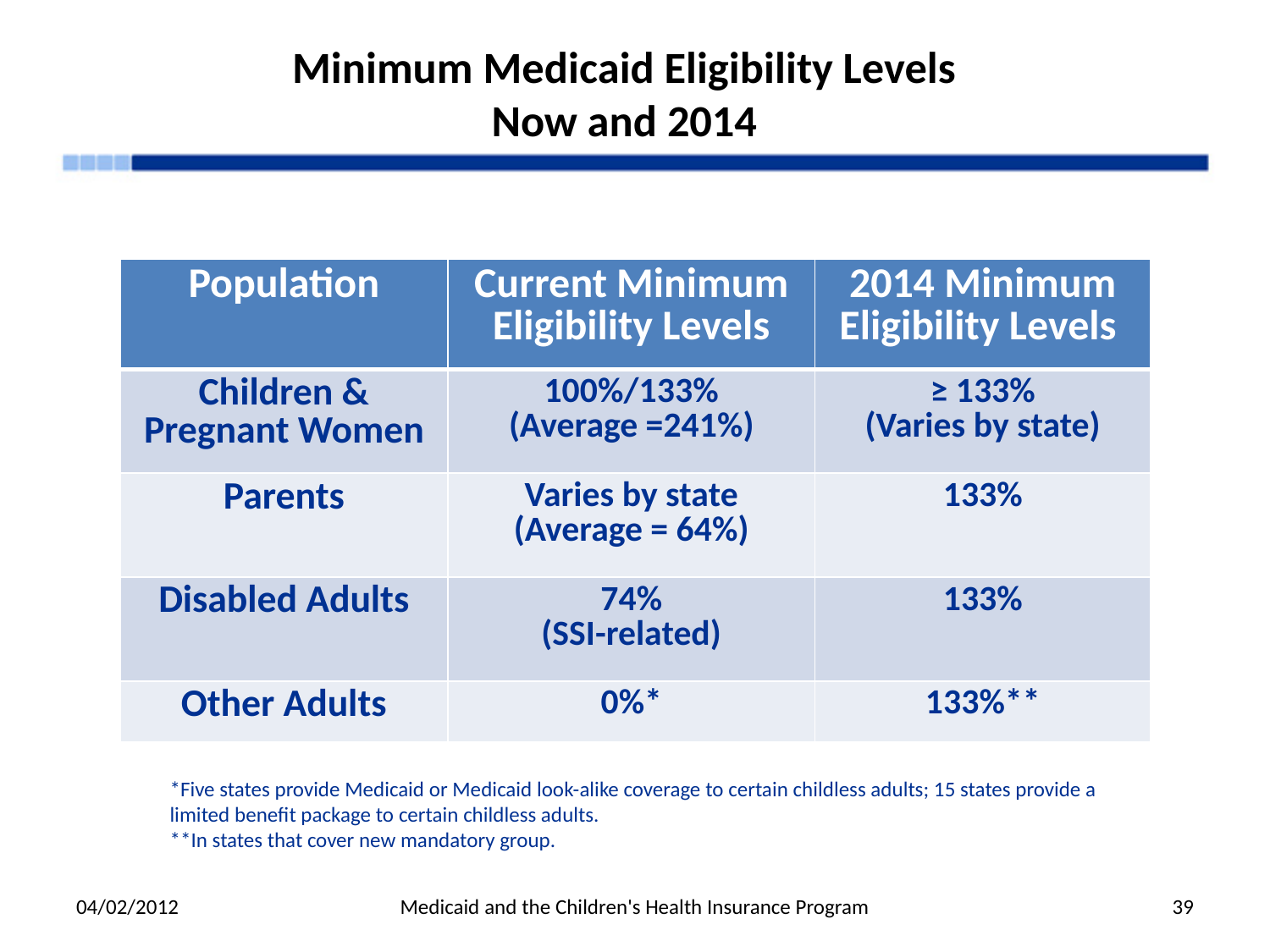

Minimum Medicaid Eligibility Levels
Now and 2014
| Population | Current Minimum Eligibility Levels | 2014 Minimum Eligibility Levels |
| --- | --- | --- |
| Children & Pregnant Women | 100%/133% (Average =241%) | ≥ 133% (Varies by state) |
| Parents | Varies by state (Average = 64%) | 133% |
| Disabled Adults | 74% (SSI-related) | 133% |
| Other Adults | 0%\* | 133%\*\* |

*Five states provide Medicaid or Medicaid look-alike coverage to certain childless adults; 15 states provide a limited benefit package to certain childless adults.
**In states that cover new mandatory group.

04/02/2012
Medicaid and the Children's Health Insurance Program
39